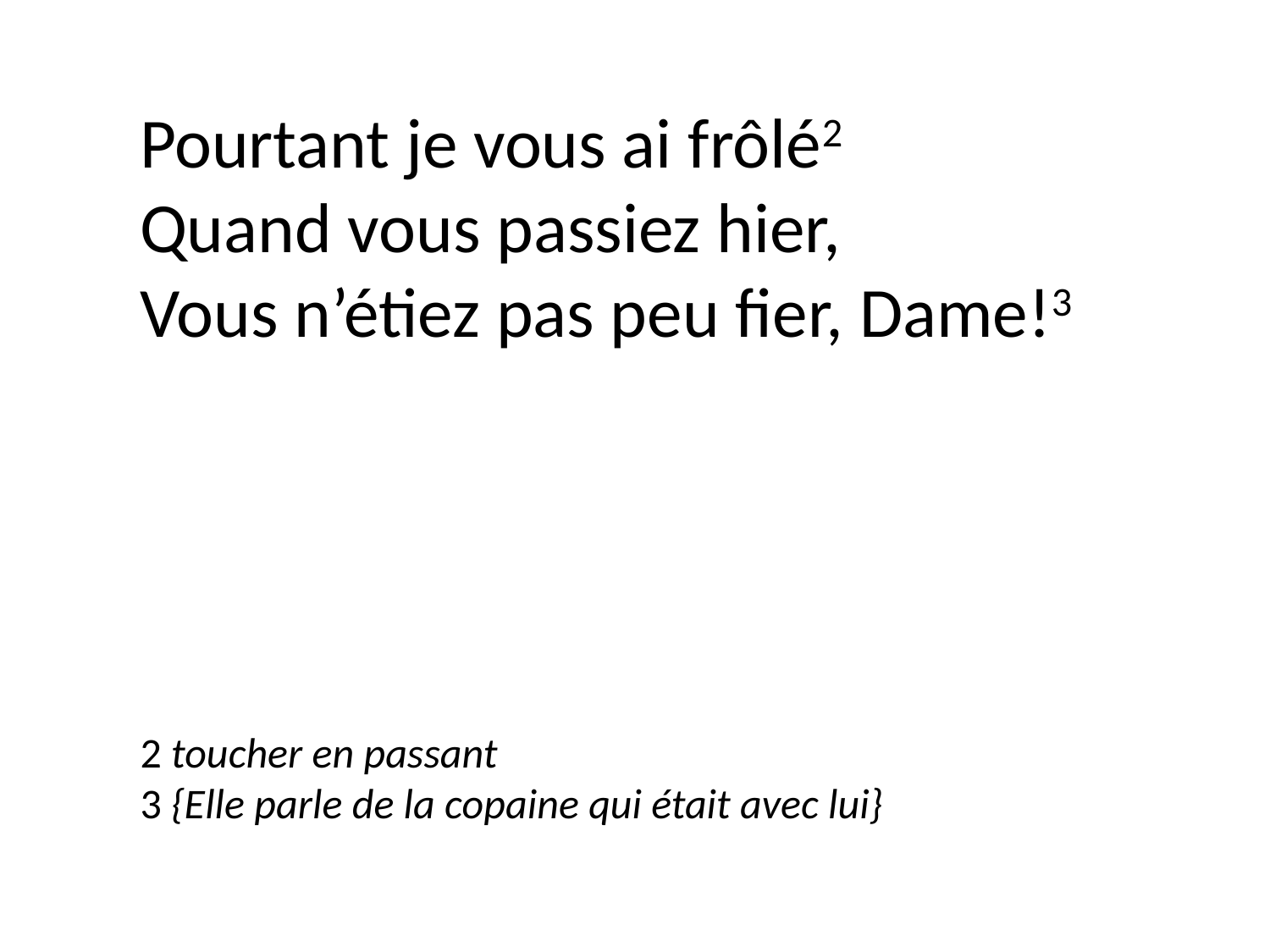

Pourtant je vous ai frôlé2
Quand vous passiez hier,
Vous n’étiez pas peu fier, Dame!3

2 toucher en passant
3 {Elle parle de la copaine qui était avec lui}